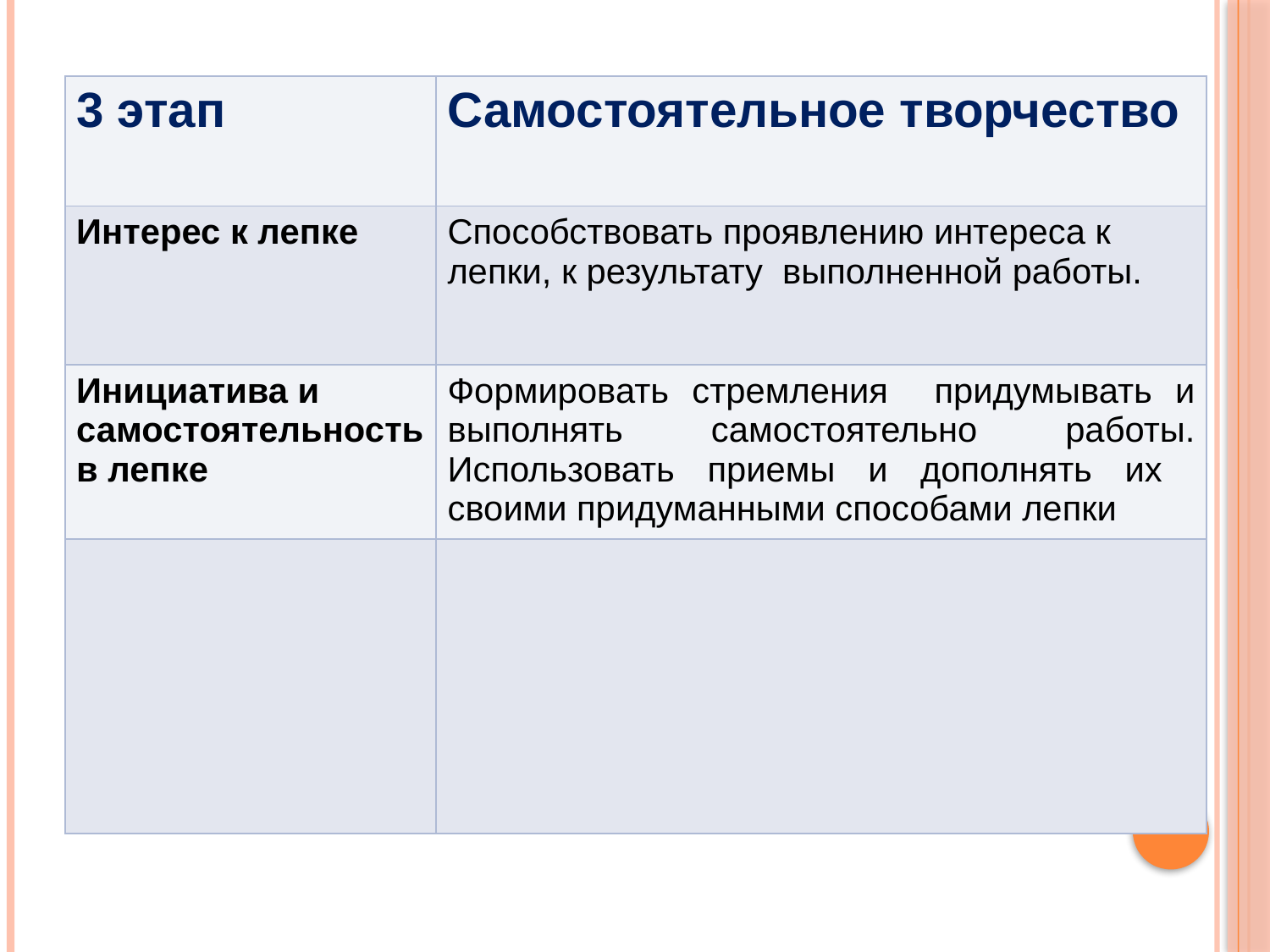

| 3 этап | Самостоятельное творчество |
| --- | --- |
| Интерес к лепке | Способствовать проявлению интереса к лепки, к результату выполненной работы. |
| Инициатива и самостоятельность в лепке | Формировать стремления придумывать и выполнять самостоятельно работы. Использовать приемы и дополнять их своими придуманными способами лепки |
|  |  |